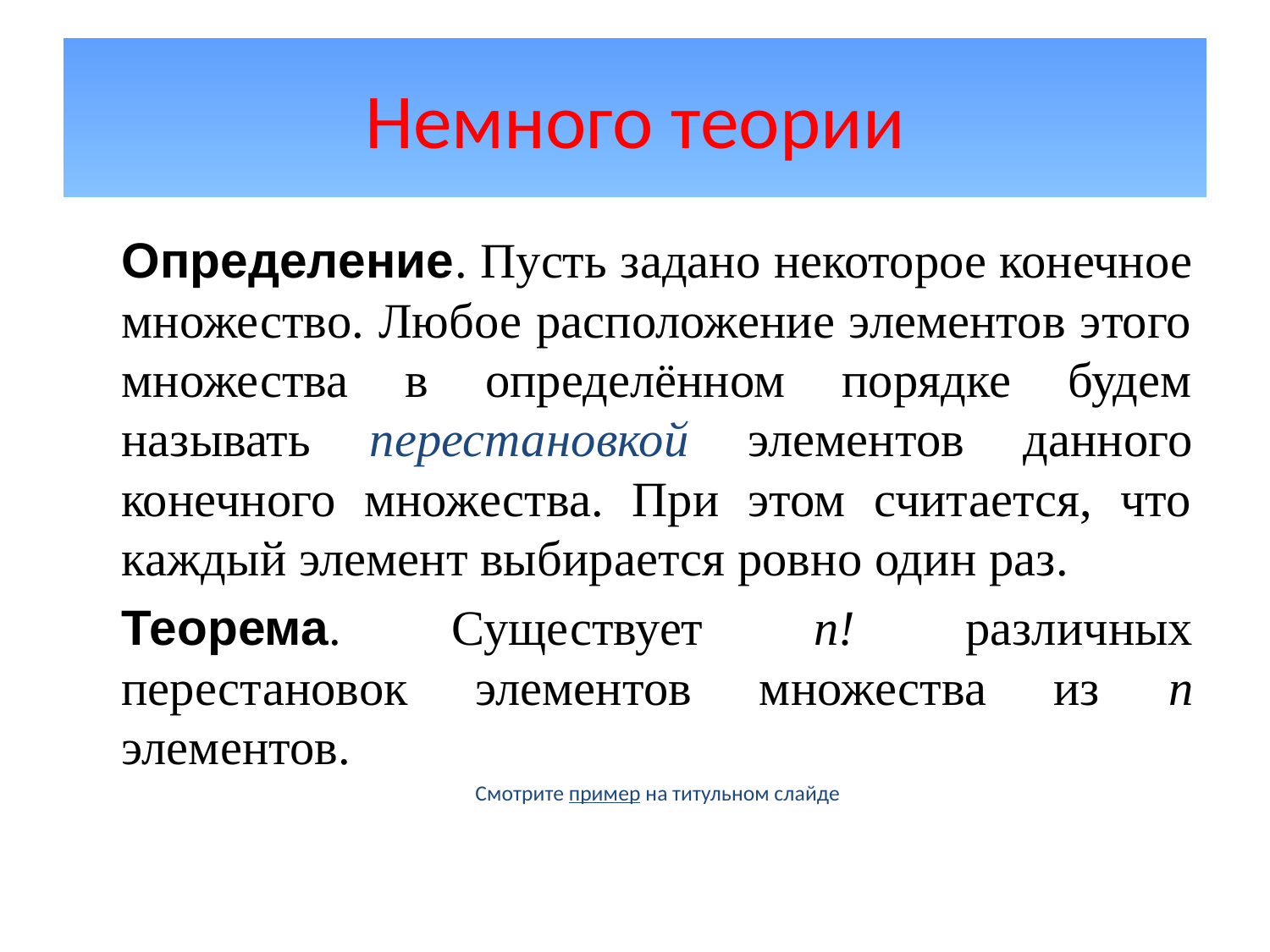

# Немного теории
Определение. Пусть задано некоторое конечное множество. Любое расположение элементов этого множества в определённом порядке будем называть перестановкой элементов данного конечного множества. При этом считается, что каждый элемент выбирается ровно один раз.
Теорема. Существует n! различных перестановок элементов множества из n элементов.
Смотрите пример на титульном слайде